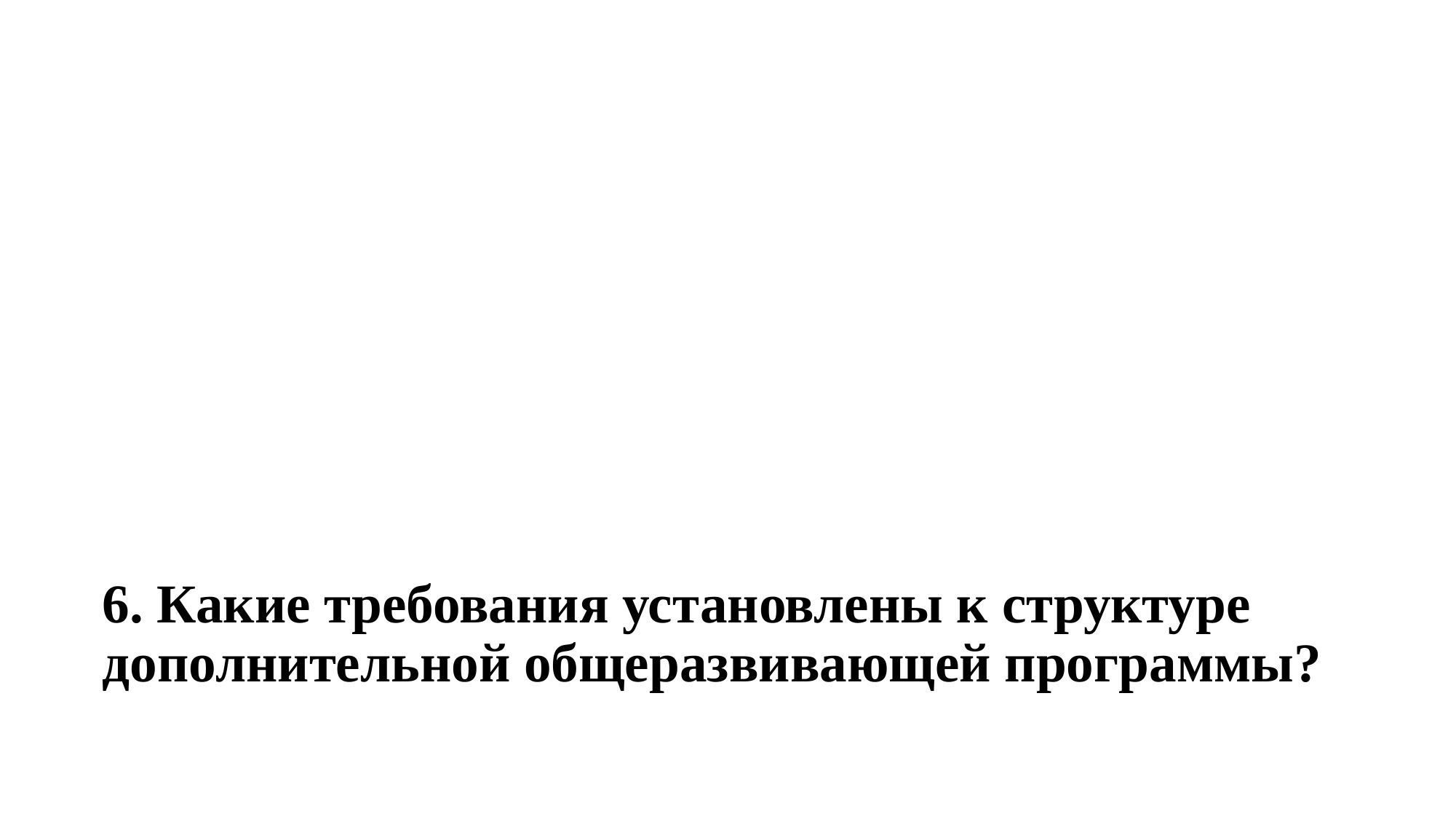

# 6. Какие требования установлены к структуре дополнительной общеразвивающей программы?